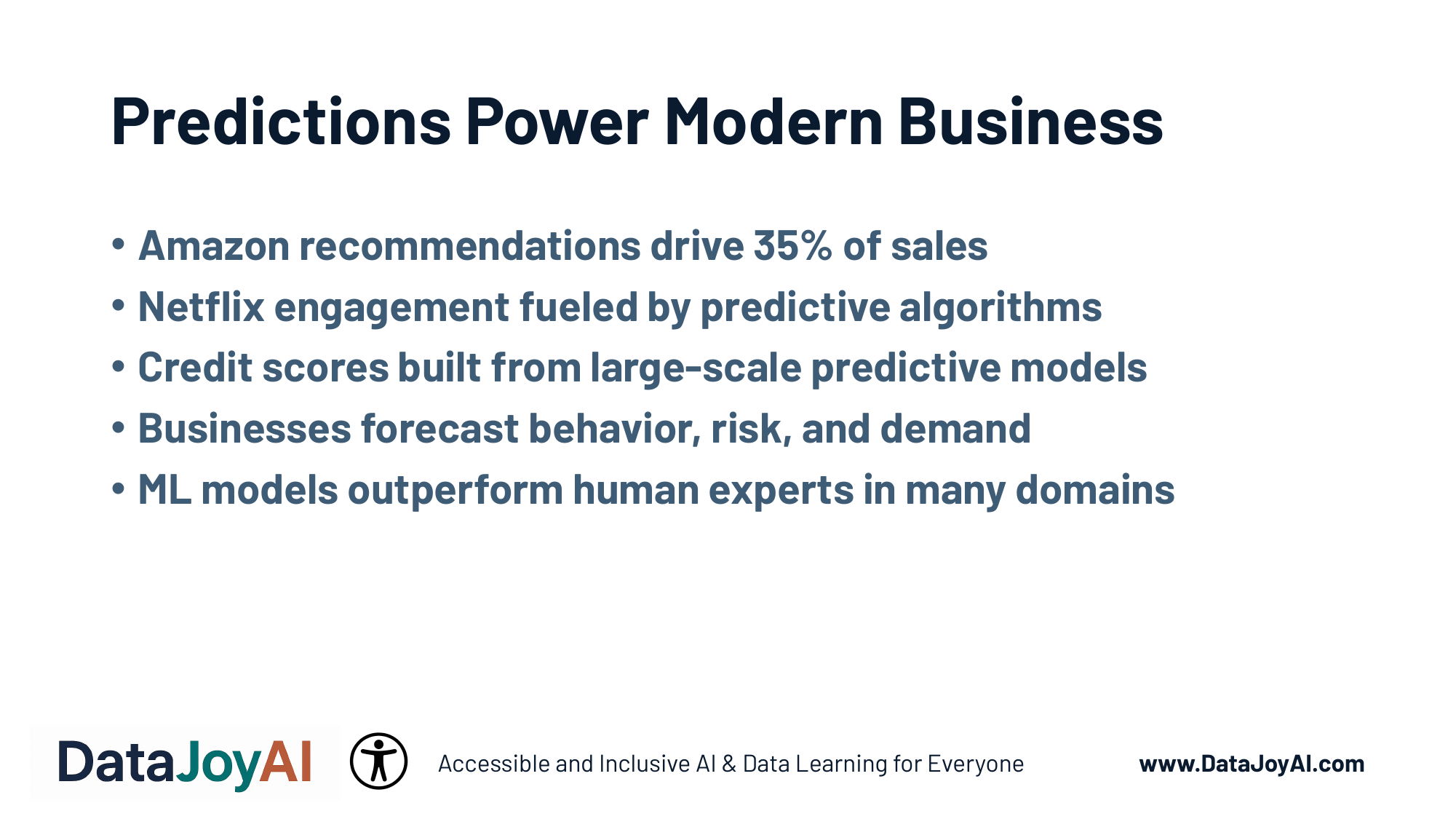

# Predictions Power Modern Business
Amazon recommendations drive 35% of sales
Netflix engagement fueled by predictive algorithms
Credit scores built from large-scale predictive models
Businesses forecast behavior, risk, and demand
ML models outperform human experts in many domains